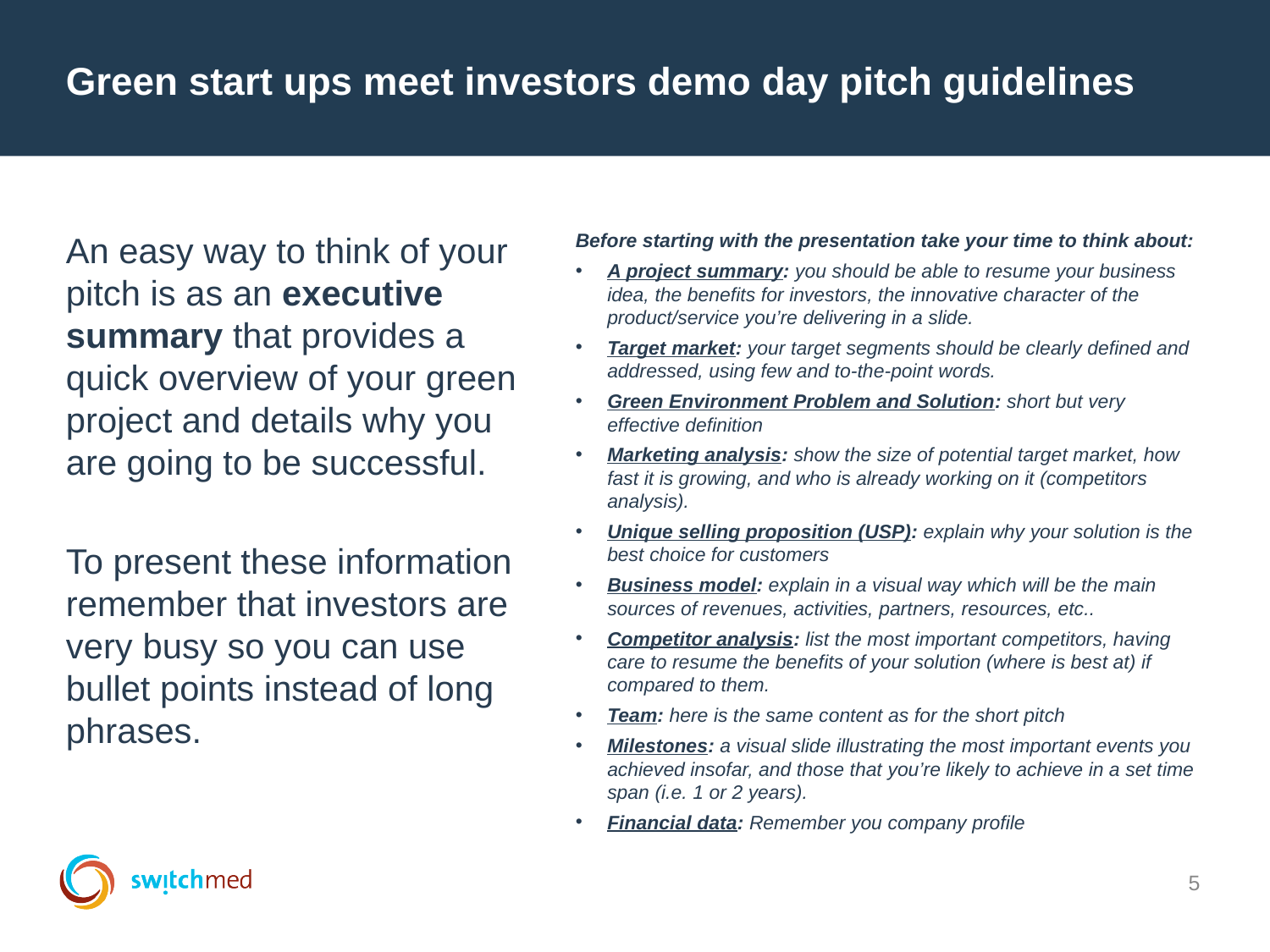

# Green start ups meet investors demo day pitch guidelines
An easy way to think of your pitch is as an executive summary that provides a quick overview of your green project and details why you are going to be successful.

To present these information remember that investors are very busy so you can use bullet points instead of long phrases.
Before starting with the presentation take your time to think about:
A project summary: you should be able to resume your business idea, the benefits for investors, the innovative character of the product/service you’re delivering in a slide.
Target market: your target segments should be clearly defined and addressed, using few and to-the-point words.
Green Environment Problem and Solution: short but very effective definition
Marketing analysis: show the size of potential target market, how fast it is growing, and who is already working on it (competitors analysis).
Unique selling proposition (USP): explain why your solution is the best choice for customers
Business model: explain in a visual way which will be the main sources of revenues, activities, partners, resources, etc..
Competitor analysis: list the most important competitors, having care to resume the benefits of your solution (where is best at) if compared to them.
Team: here is the same content as for the short pitch
Milestones: a visual slide illustrating the most important events you achieved insofar, and those that you’re likely to achieve in a set time span (i.e. 1 or 2 years).
Financial data: Remember you company profile
5